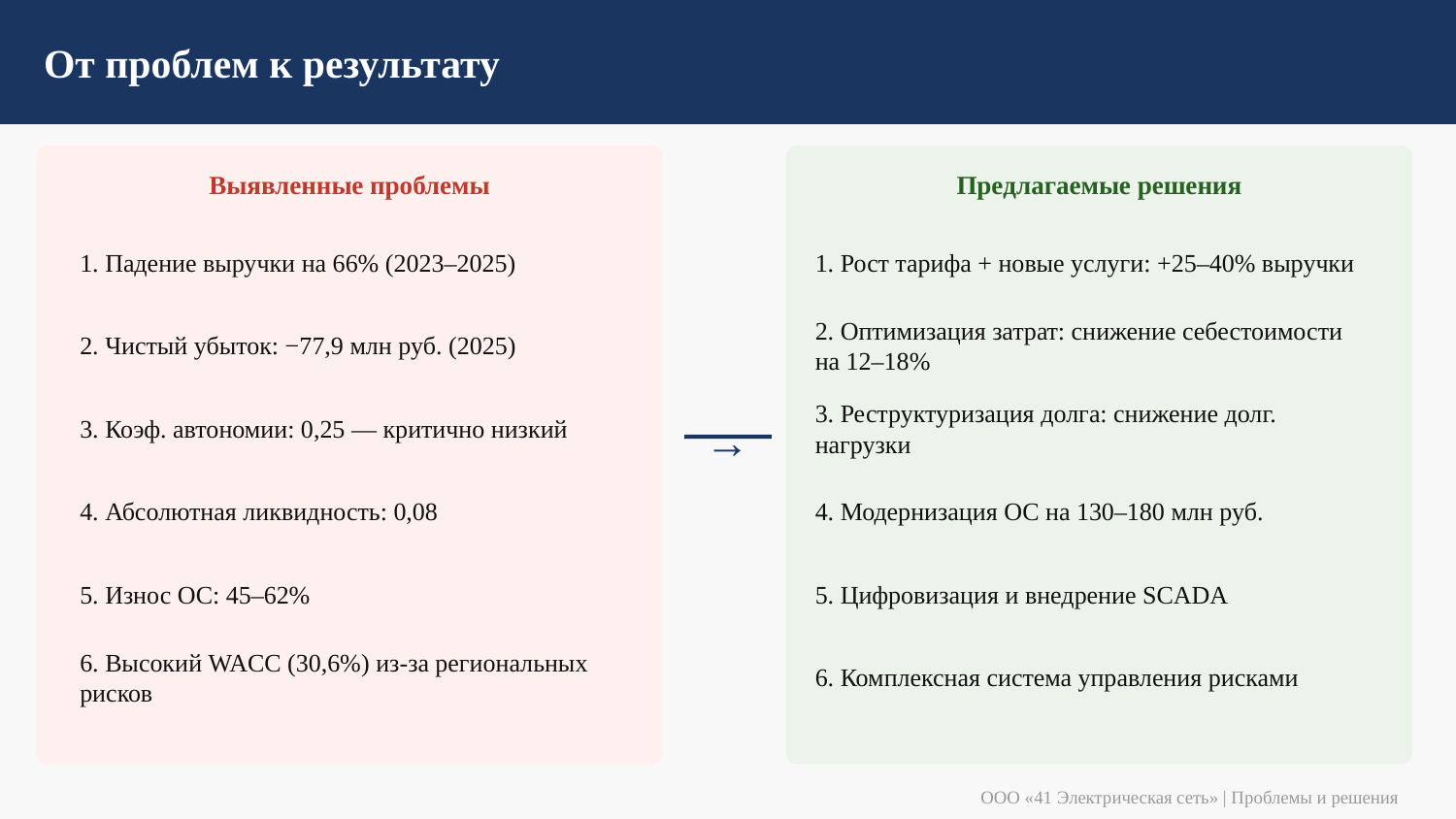

От проблем к результату

Выявленные проблемы
Предлагаемые решения
1. Падение выручки на 66% (2023–2025)
1. Рост тарифа + новые услуги: +25–40% выручки
2. Чистый убыток: −77,9 млн руб. (2025)
2. Оптимизация затрат: снижение себестоимости на 12–18%
3. Коэф. автономии: 0,25 — критично низкий
3. Реструктуризация долга: снижение долг. нагрузки
→

4. Абсолютная ликвидность: 0,08
4. Модернизация ОС на 130–180 млн руб.
5. Износ ОС: 45–62%
5. Цифровизация и внедрение SCADA
6. Высокий WACC (30,6%) из-за региональных рисков
6. Комплексная система управления рисками
ООО «41 Электрическая сеть» | Проблемы и решения